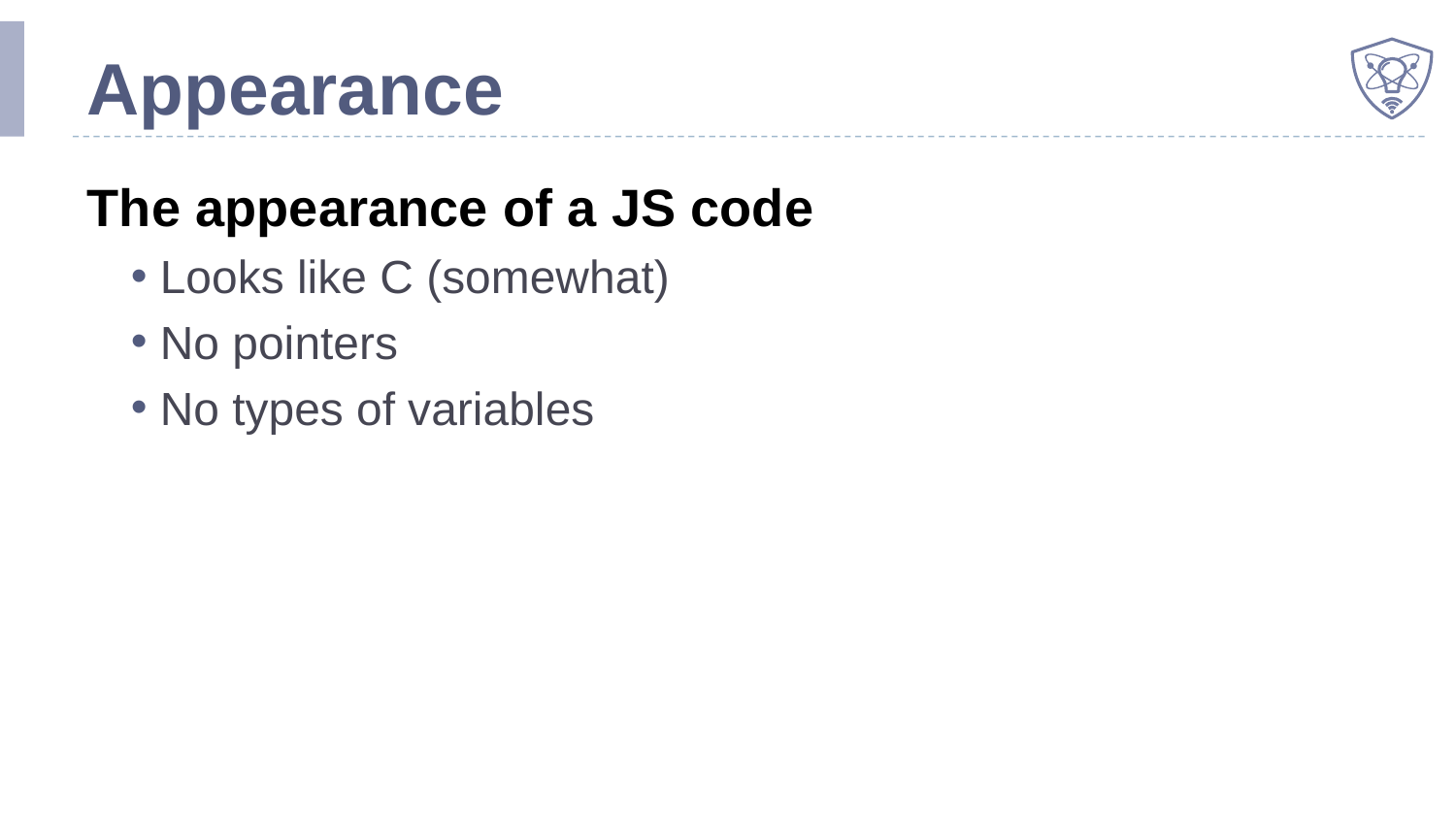

# Appearance
The appearance of a JS code
Looks like C (somewhat)
No pointers
No types of variables